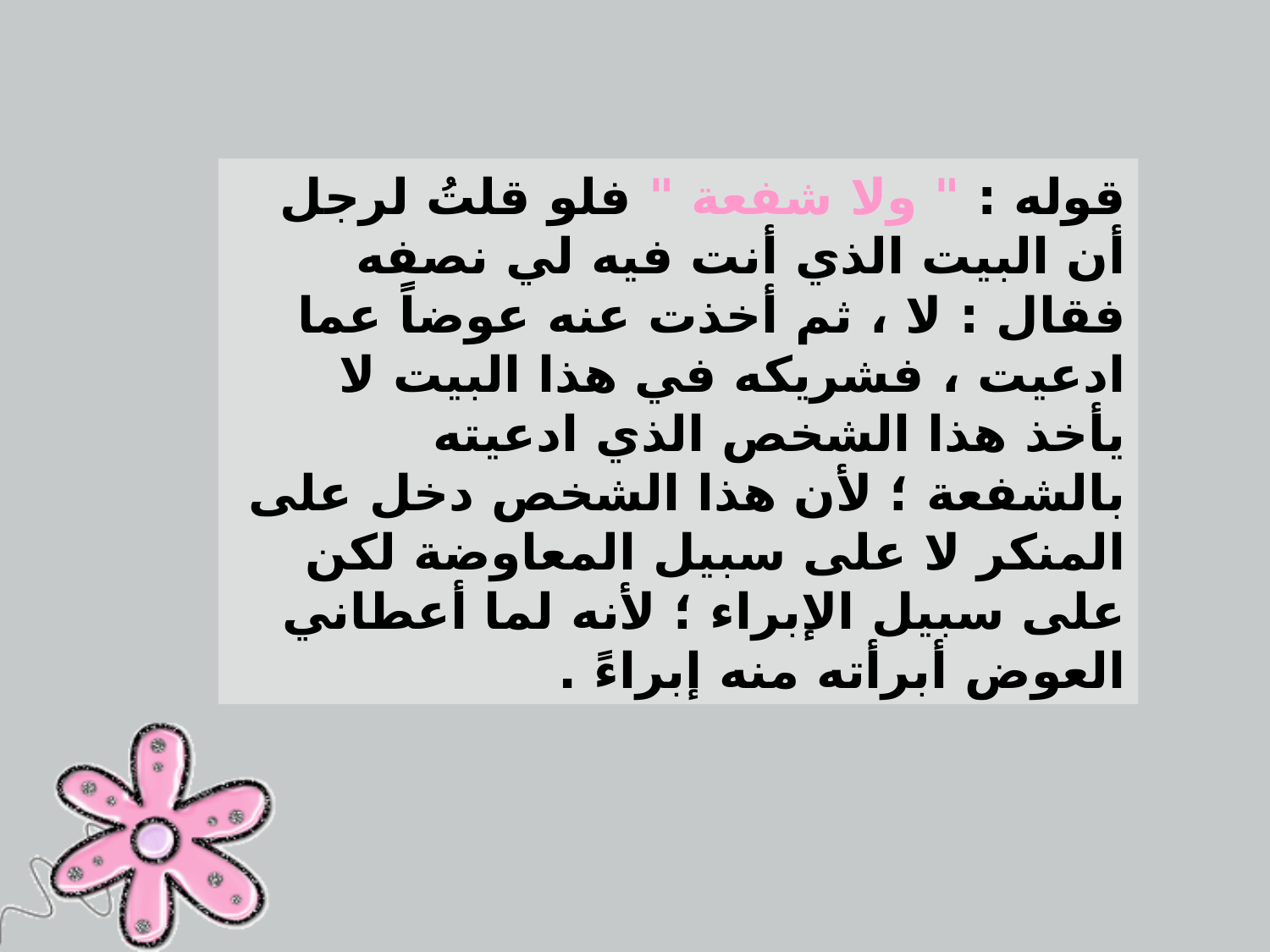

قوله : " ولا شفعة " فلو قلتُ لرجل أن البيت الذي أنت فيه لي نصفه فقال : لا ، ثم أخذت عنه عوضاً عما ادعيت ، فشريكه في هذا البيت لا يأخذ هذا الشخص الذي ادعيته بالشفعة ؛ لأن هذا الشخص دخل على المنكر لا على سبيل المعاوضة لكن على سبيل الإبراء ؛ لأنه لما أعطاني العوض أبرأته منه إبراءً .